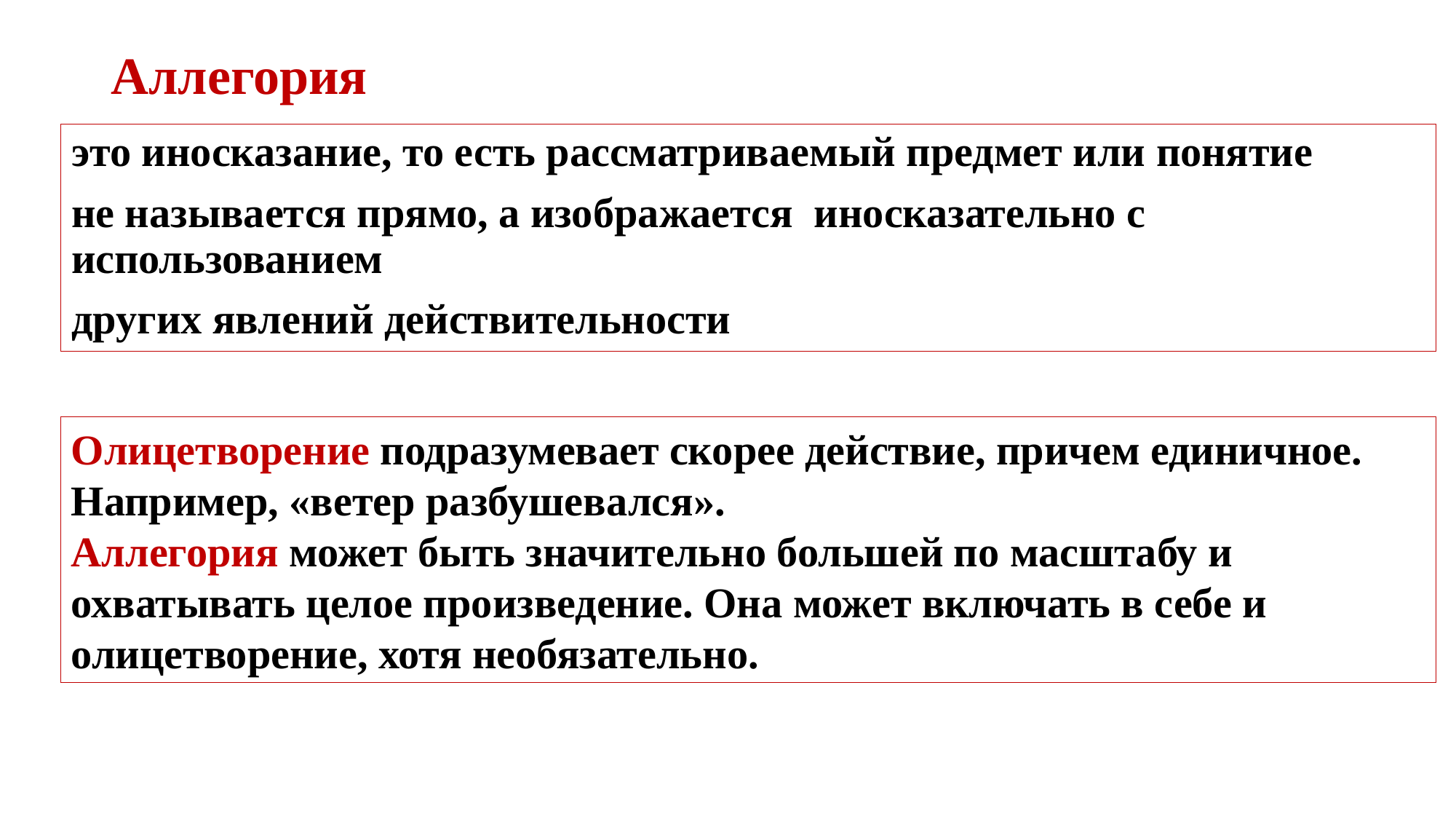

# Аллегория
это иносказание, то есть рассматриваемый предмет или понятие
не называется прямо, а изображается  иносказательно с использованием
других явлений действительности
Олицетворение подразумевает скорее действие, причем единичное. Например, «ветер разбушевался».
Аллегория может быть значительно большей по масштабу и охватывать целое произведение. Она может включать в себе и олицетворение, хотя необязательно.